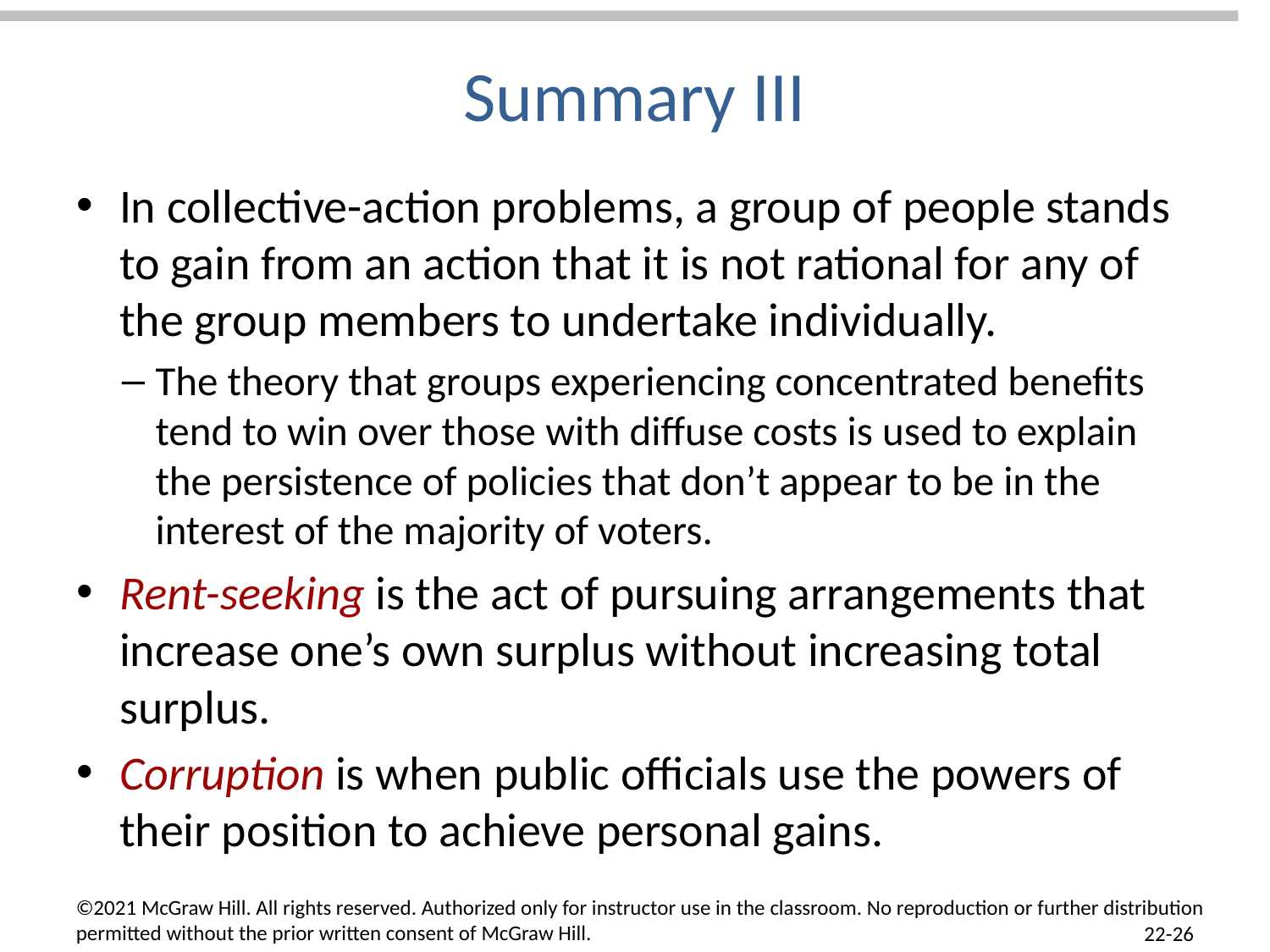

# Summary III
In collective-action problems, a group of people stands to gain from an action that it is not rational for any of the group members to undertake individually.
The theory that groups experiencing concentrated benefits tend to win over those with diffuse costs is used to explain the persistence of policies that don’t appear to be in the interest of the majority of voters.
Rent-seeking is the act of pursuing arrangements that increase one’s own surplus without increasing total surplus.
Corruption is when public officials use the powers of their position to achieve personal gains.